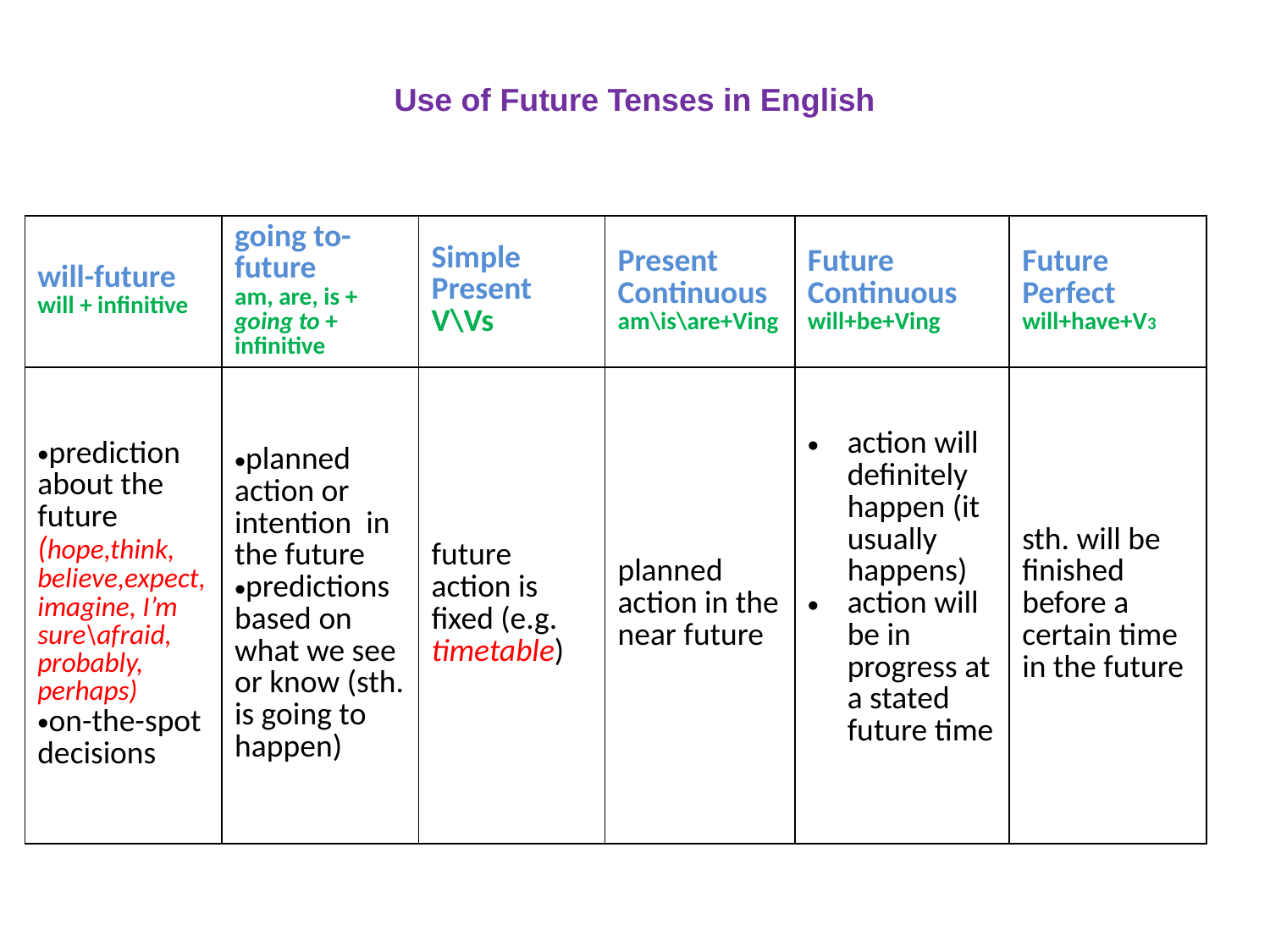

# Use of Future Tenses in English
| will-future will + infinitive | going to-future am, are, is + going to + infinitive | Simple Present V\Vs | Present Continuous am\is\are+Ving | Future Continuous will+be+Ving | Future Perfect will+have+V3 |
| --- | --- | --- | --- | --- | --- |
| prediction about the future (hope,think, believe,expect, imagine, I’m sure\afraid, probably, perhaps) on-the-spot decisions | planned action or intention in the future predictions based on what we see or know (sth. is going to happen) | future action is fixed (e.g. timetable) | planned action in the near future | action will definitely happen (it usually happens) action will be in progress at a stated future time | sth. will be finished before a certain time in the future |